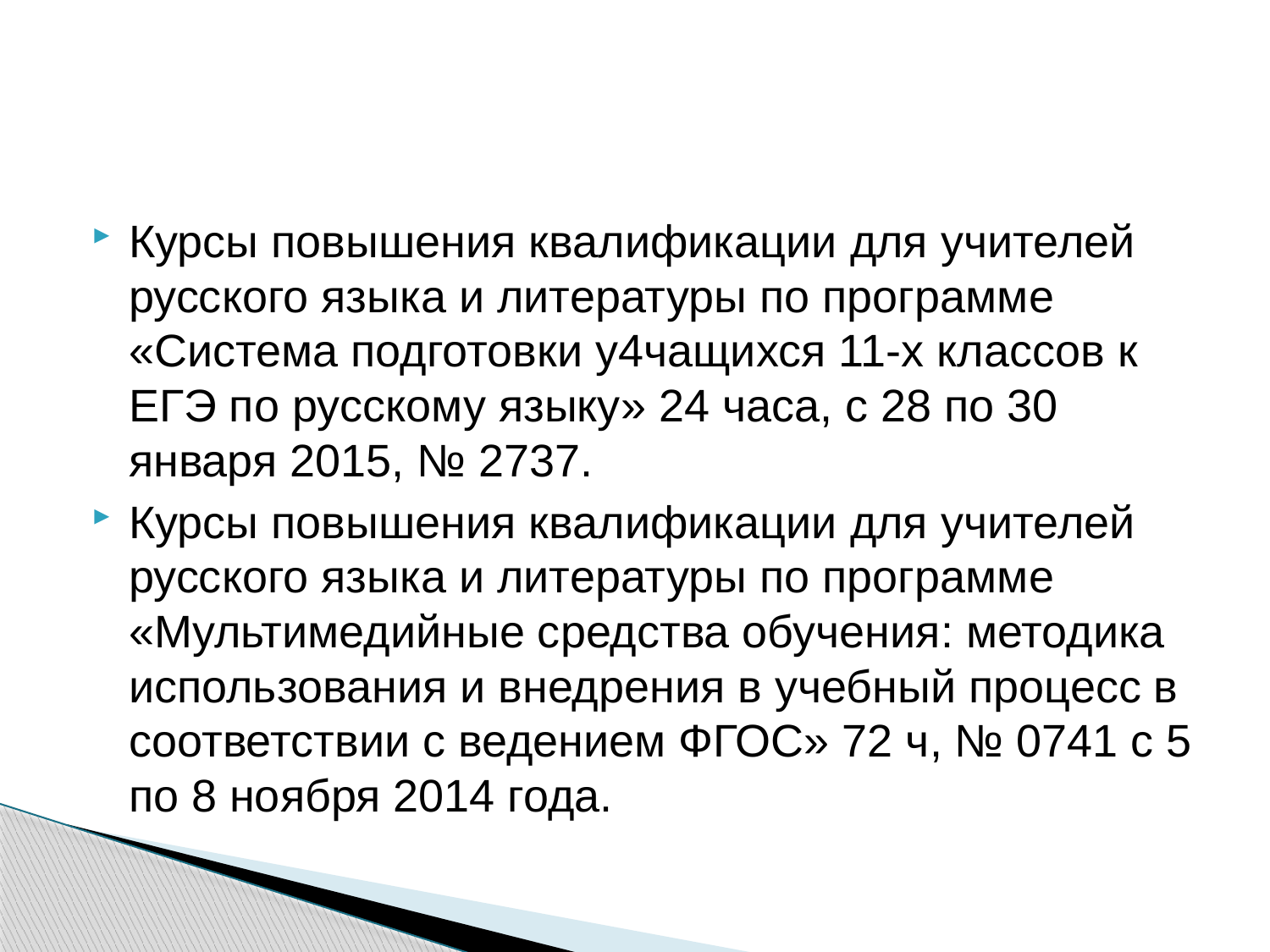

#
Курсы повышения квалификации для учителей русского языка и литературы по программе «Система подготовки у4чащихся 11-х классов к ЕГЭ по русскому языку» 24 часа, с 28 по 30 января 2015, № 2737.
Курсы повышения квалификации для учителей русского языка и литературы по программе «Мультимедийные средства обучения: методика использования и внедрения в учебный процесс в соответствии с ведением ФГОС» 72 ч, № 0741 с 5 по 8 ноября 2014 года.